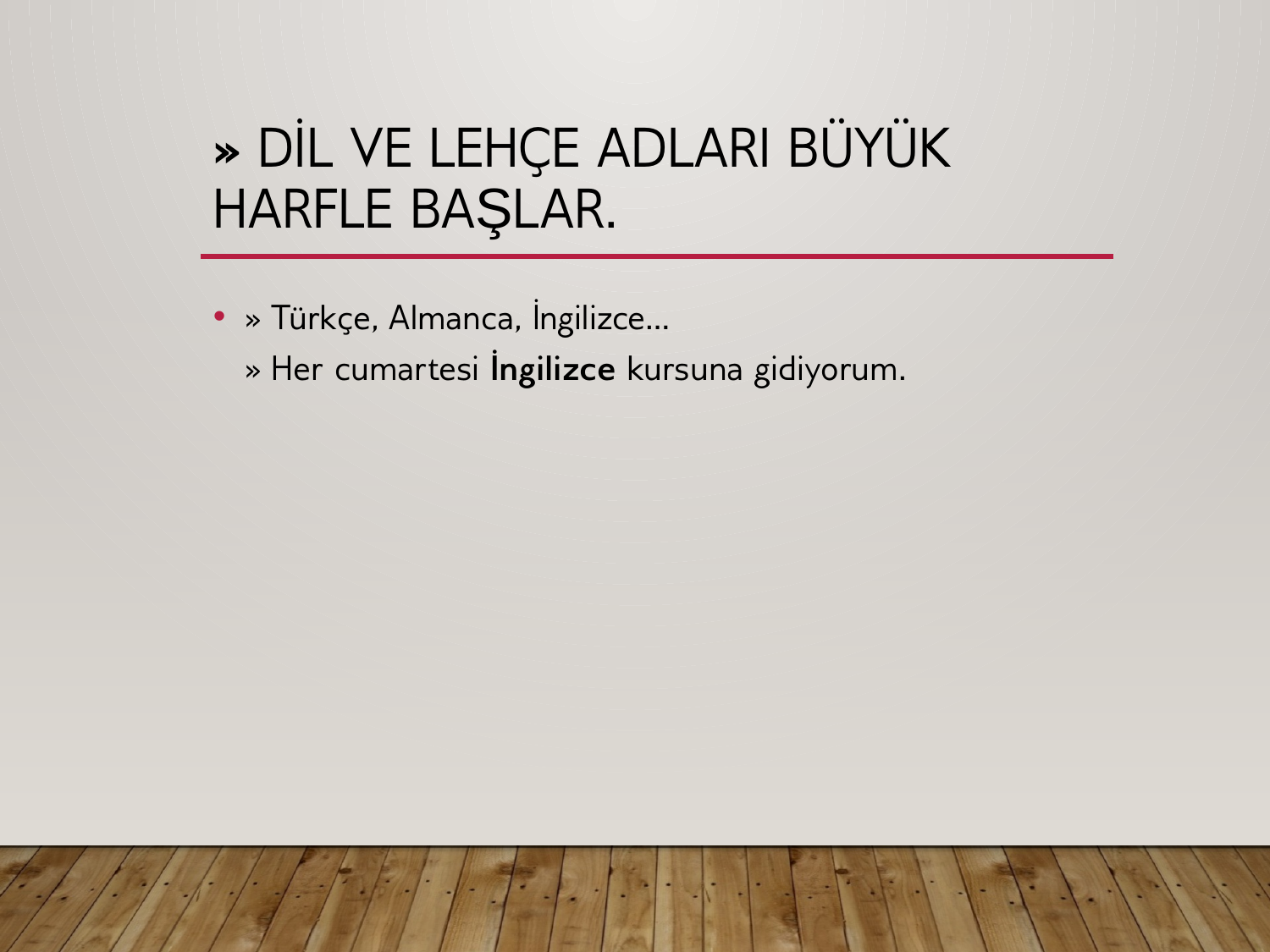

# » Dil ve Lehçe adları büyük harfle başlar.
» Türkçe, Almanca, İngilizce…
» Her cumartesi İngilizce kursuna gidiyorum.